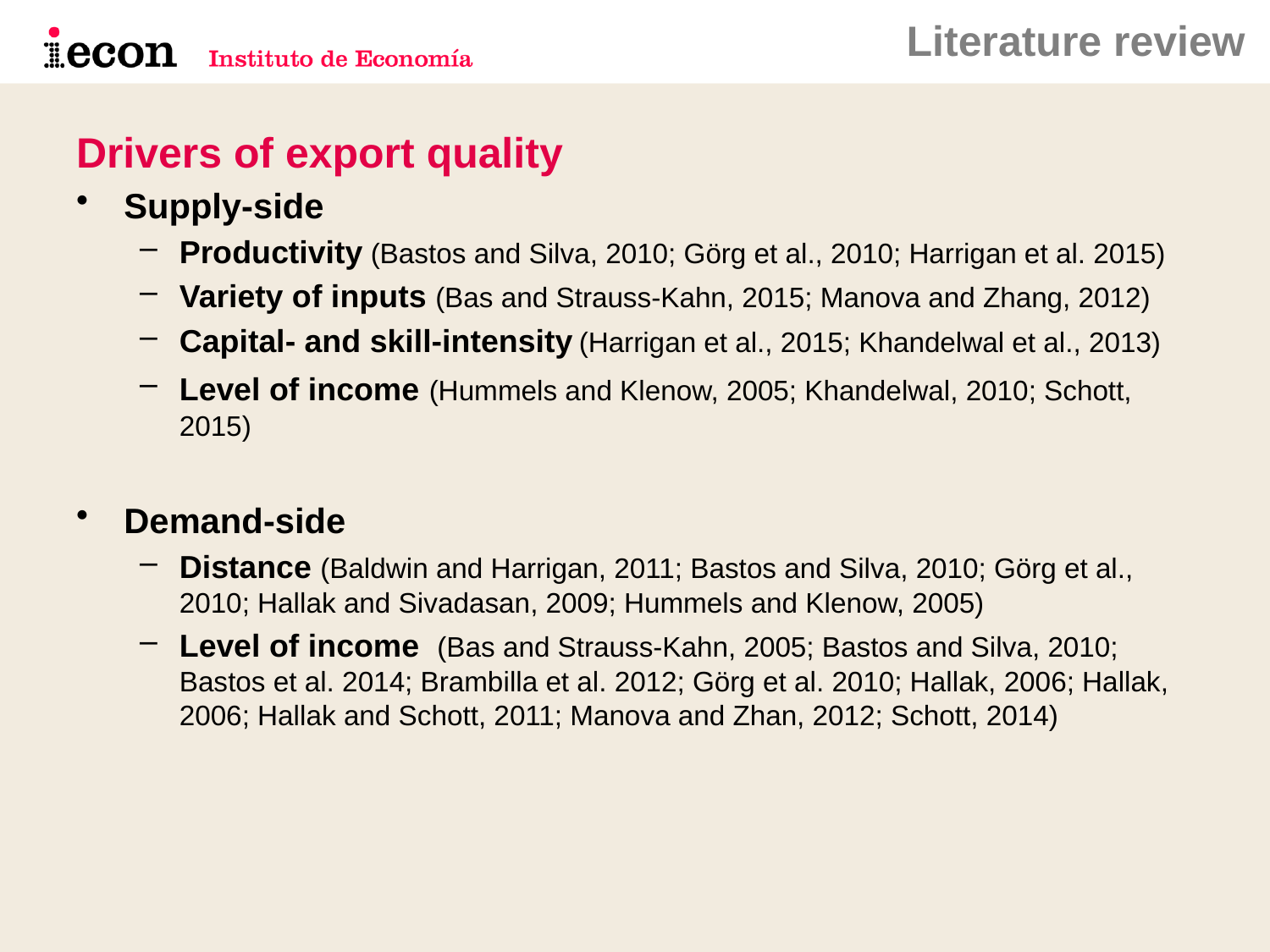

Literature review
Drivers of export quality
Supply-side
Productivity (Bastos and Silva, 2010; Görg et al., 2010; Harrigan et al. 2015)
Variety of inputs (Bas and Strauss-Kahn, 2015; Manova and Zhang, 2012)
Capital- and skill-intensity (Harrigan et al., 2015; Khandelwal et al., 2013)
Level of income (Hummels and Klenow, 2005; Khandelwal, 2010; Schott, 2015)

Demand-side
Distance (Baldwin and Harrigan, 2011; Bastos and Silva, 2010; Görg et al., 2010; Hallak and Sivadasan, 2009; Hummels and Klenow, 2005)
Level of income  (Bas and Strauss-Kahn, 2005; Bastos and Silva, 2010; Bastos et al. 2014; Brambilla et al. 2012; Görg et al. 2010; Hallak, 2006; Hallak, 2006; Hallak and Schott, 2011; Manova and Zhan, 2012; Schott, 2014)